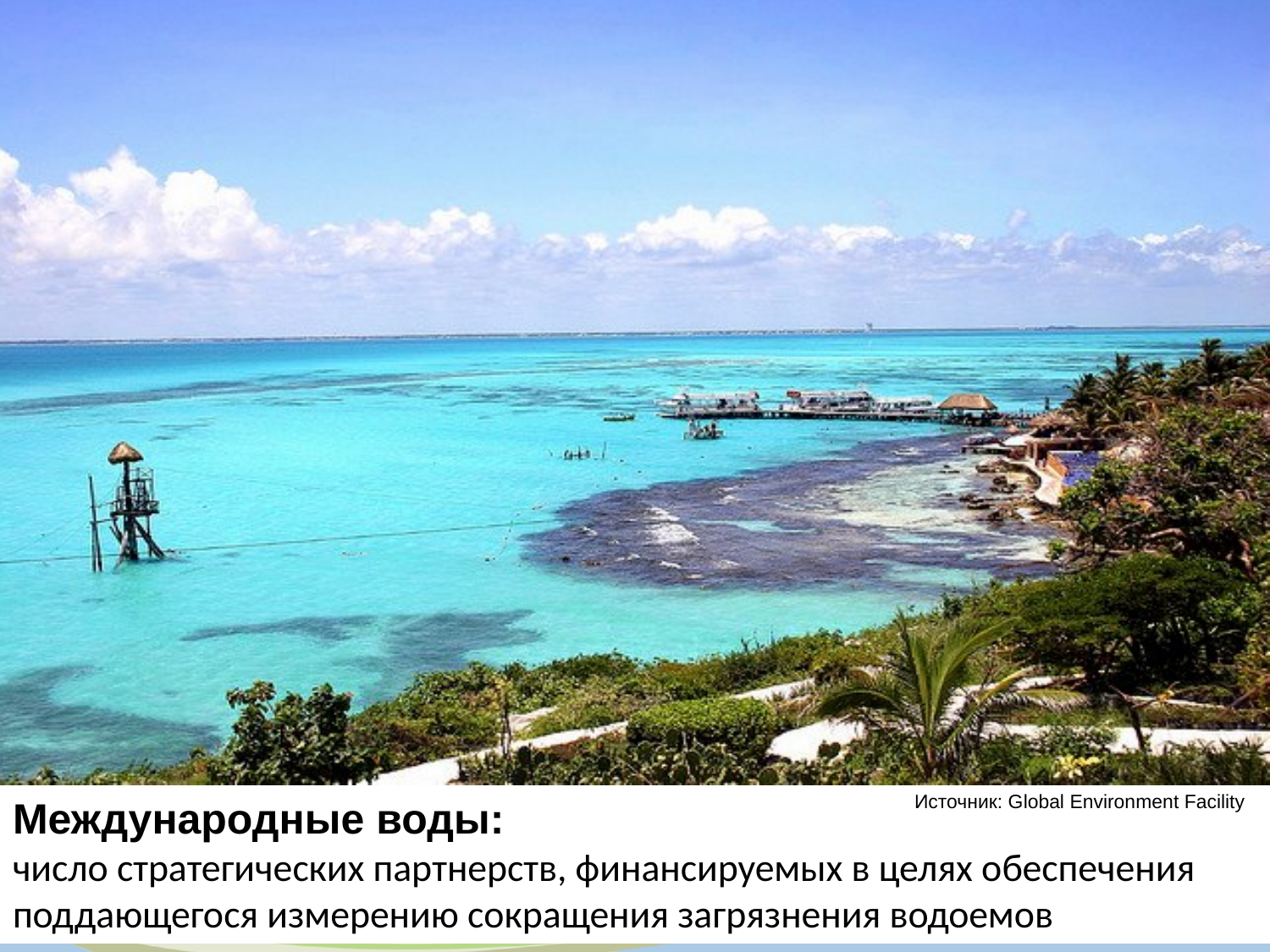

Источник: Global Environment Facility
Международные воды:
число стратегических партнерств, финансируемых в целях обеспечения поддающегося измерению сокращения загрязнения водоемов